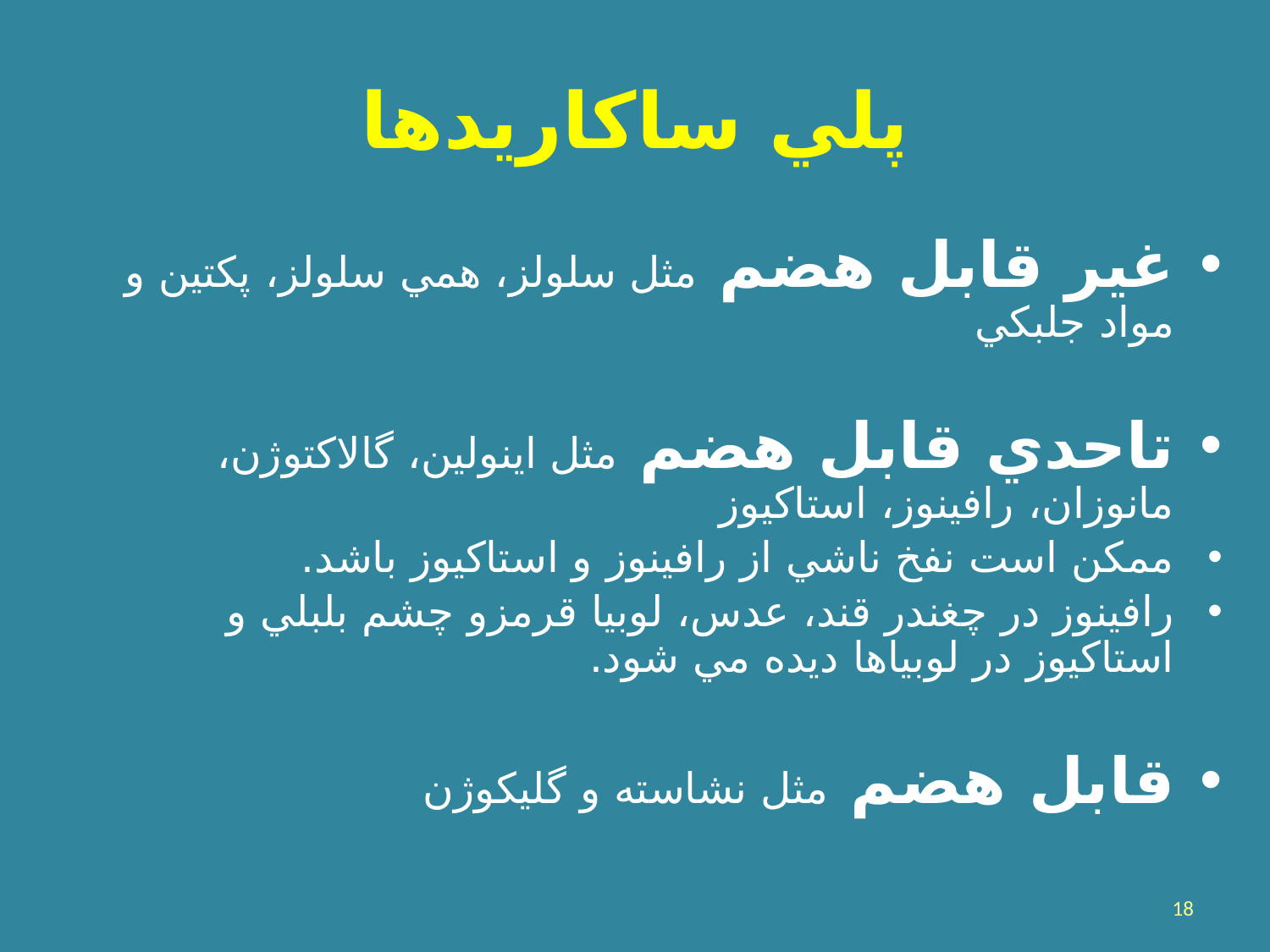

# پلي ساکاريدها
غير قابل هضم مثل سلولز، همي سلولز، پکتين و مواد جلبکي

تاحدي قابل هضم مثل اينولين، گالاکتوژن، مانوزان، رافينوز، استاکيوز
ممکن است نفخ ناشي از رافينوز و استاکيوز باشد.
رافينوز در چغندر قند، عدس، لوبيا قرمزو چشم بلبلي و استاکيوز در لوبياها ديده مي شود.

قابل هضم مثل نشاسته و گليکوژن
18